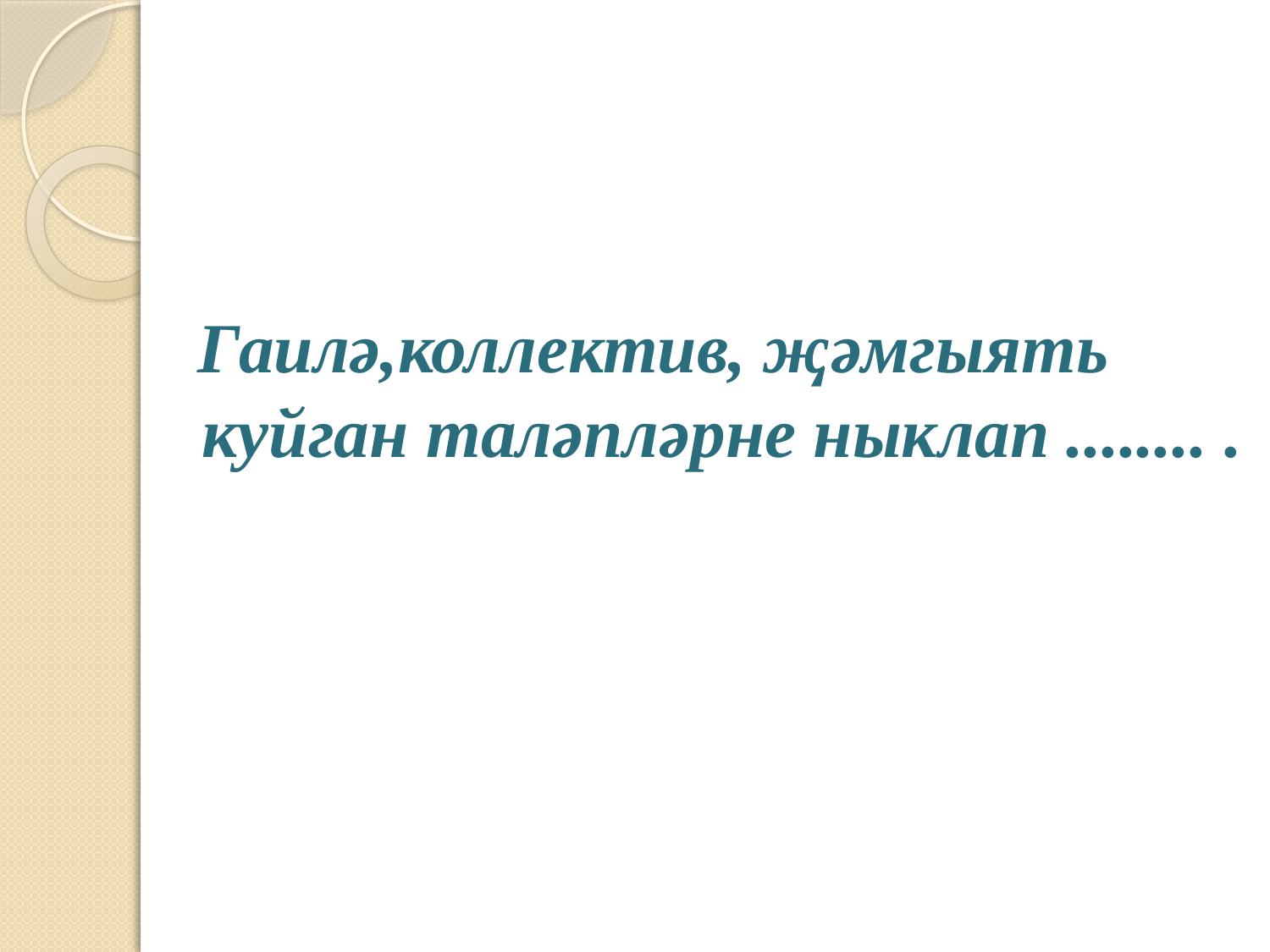

#

  Гаилә,коллектив, җәмгыять куйган таләпләрне ныклап ........ .